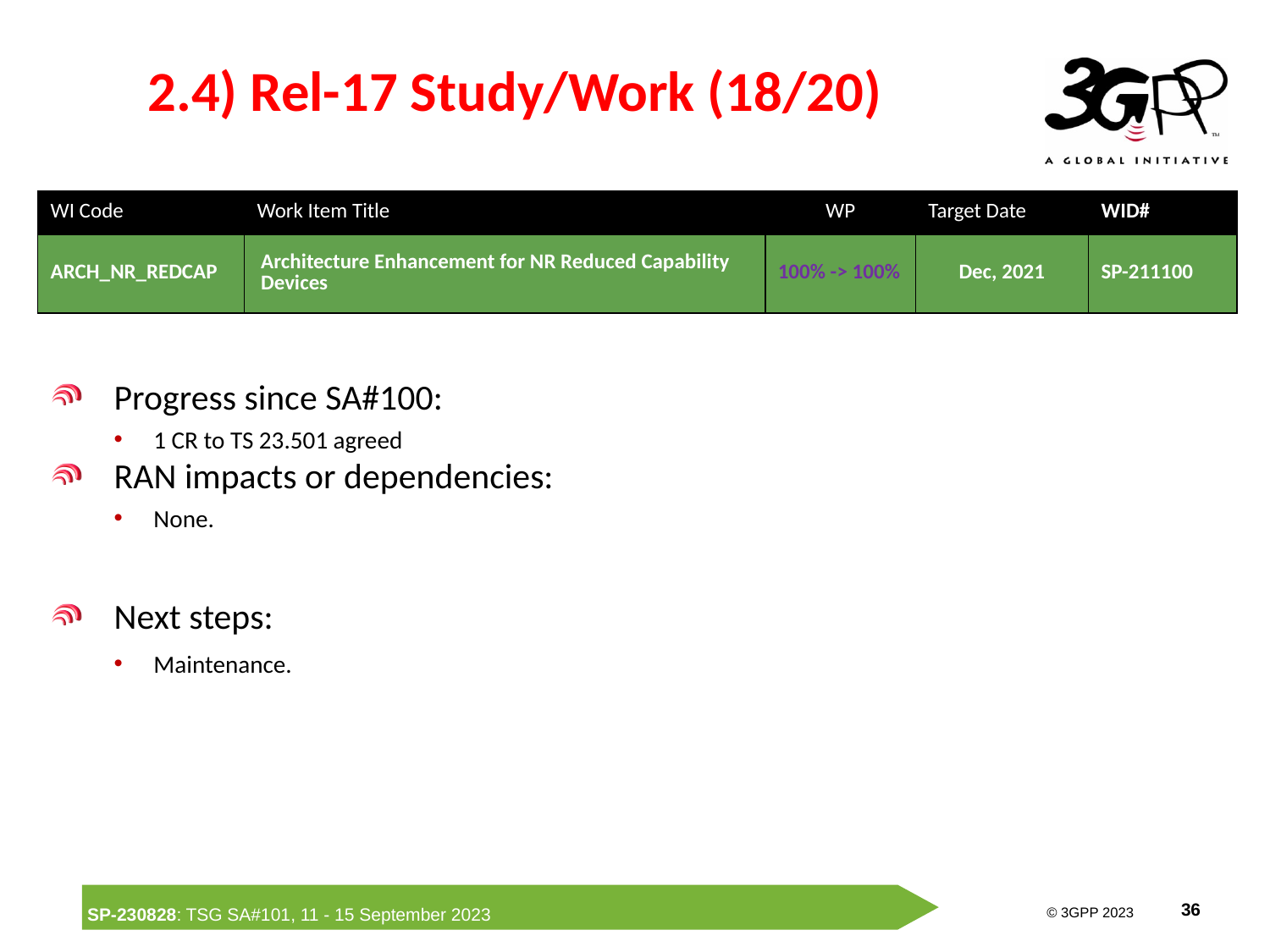

# 2.4) Rel-17 Study/Work (18/20)
| WI Code | Work Item Title | WP | Target Date | WID# |
| --- | --- | --- | --- | --- |
| ARCH\_NR\_REDCAP | Architecture Enhancement for NR Reduced Capability Devices | 100% -> 100% | Dec, 2021 | SP-211100 |
Progress since SA#100:
1 CR to TS 23.501 agreed
RAN impacts or dependencies:
None.

Next steps:
Maintenance.